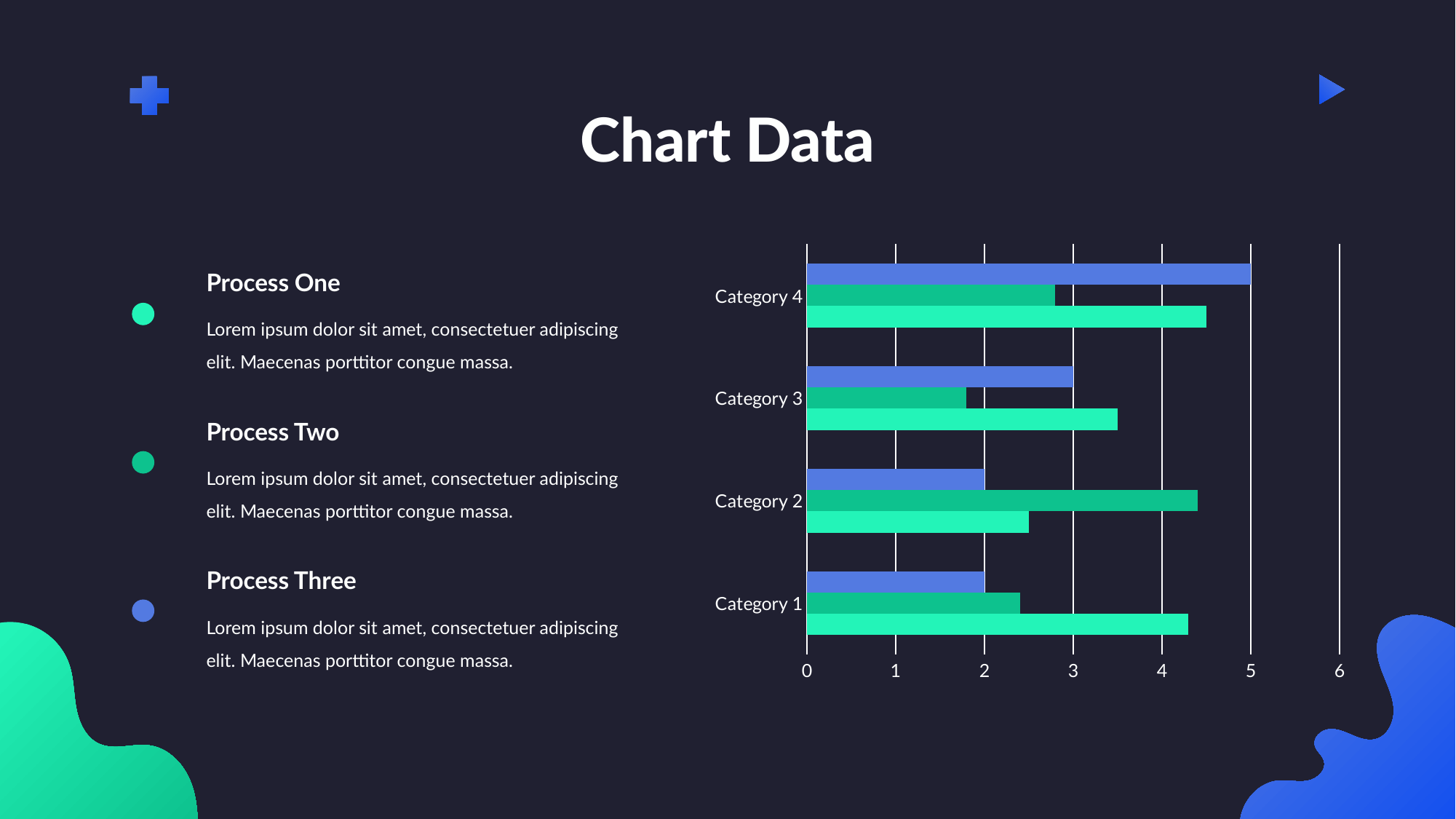

Chart Data

### Chart

| Category | Series 1 | Series 2 | Series 3 |
|---|---|---|---|
| Category 1 | 4.3 | 2.4 | 2.0 |
| Category 2 | 2.5 | 4.4 | 2.0 |
| Category 3 | 3.5 | 1.8 | 3.0 |
| Category 4 | 4.5 | 2.8 | 5.0 |
Process One
Lorem ipsum dolor sit amet, consectetuer adipiscing elit. Maecenas porttitor congue massa.

Process Two
Lorem ipsum dolor sit amet, consectetuer adipiscing elit. Maecenas porttitor congue massa.

Process Three

Lorem ipsum dolor sit amet, consectetuer adipiscing elit. Maecenas porttitor congue massa.